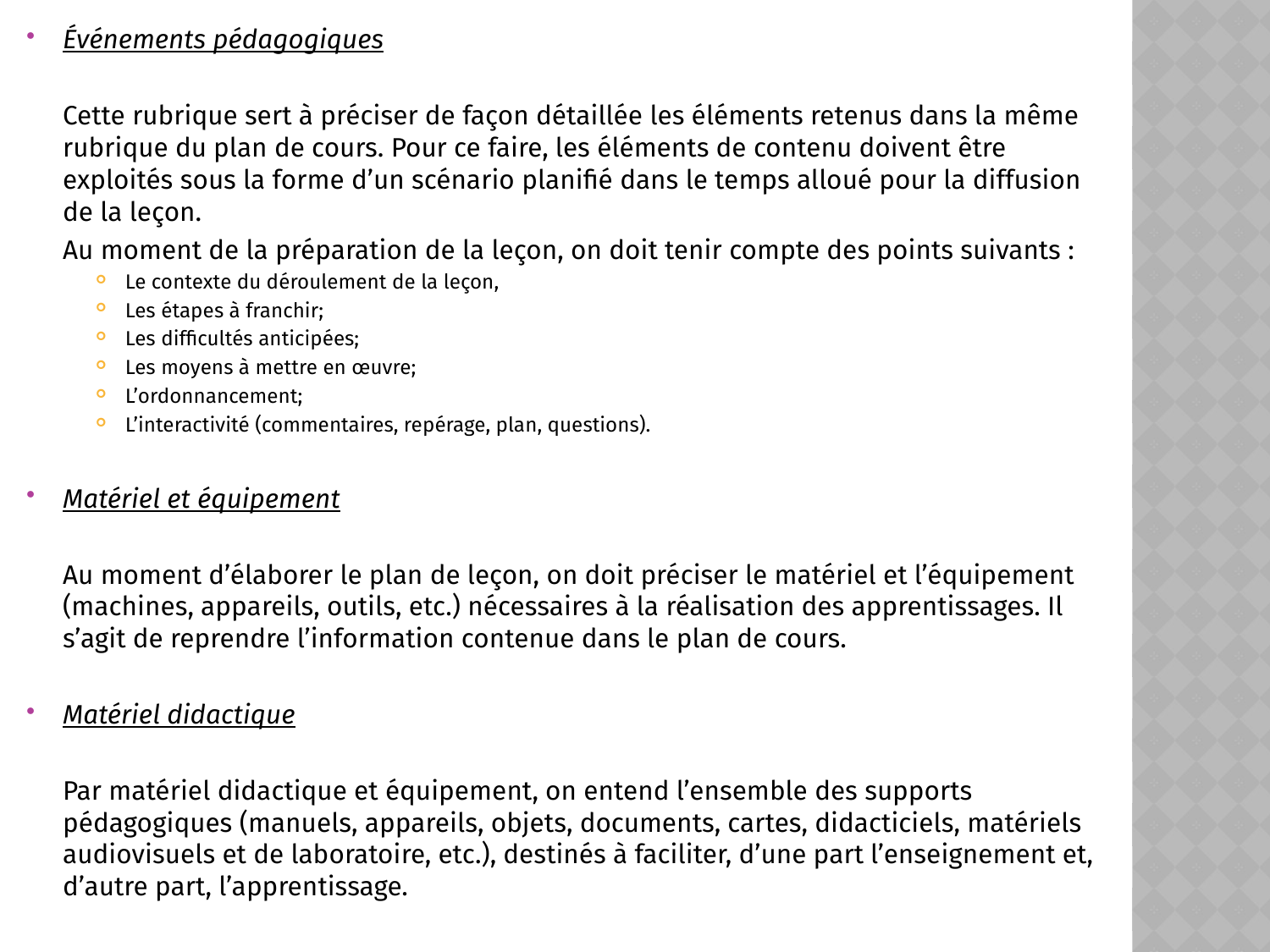

Événements pédagogiques

		Cette rubrique sert à préciser de façon détaillée les éléments retenus dans la même rubrique du plan de cours. Pour ce faire, les éléments de contenu doivent être exploités sous la forme d’un scénario planifié dans le temps alloué pour la diffusion de la leçon.
		Au moment de la préparation de la leçon, on doit tenir compte des points suivants :
Le contexte du déroulement de la leçon,
Les étapes à franchir;
Les difficultés anticipées;
Les moyens à mettre en œuvre;
L’ordonnancement;
L’interactivité (commentaires, repérage, plan, questions).

Matériel et équipement

		Au moment d’élaborer le plan de leçon, on doit préciser le matériel et l’équipement (machines, appareils, outils, etc.) nécessaires à la réalisation des apprentissages. Il s’agit de reprendre l’information contenue dans le plan de cours.

Matériel didactique

		Par matériel didactique et équipement, on entend l’ensemble des supports pédagogiques (manuels, appareils, objets, documents, cartes, didacticiels, matériels audiovisuels et de laboratoire, etc.), destinés à faciliter, d’une part l’enseignement et, d’autre part, l’apprentissage.